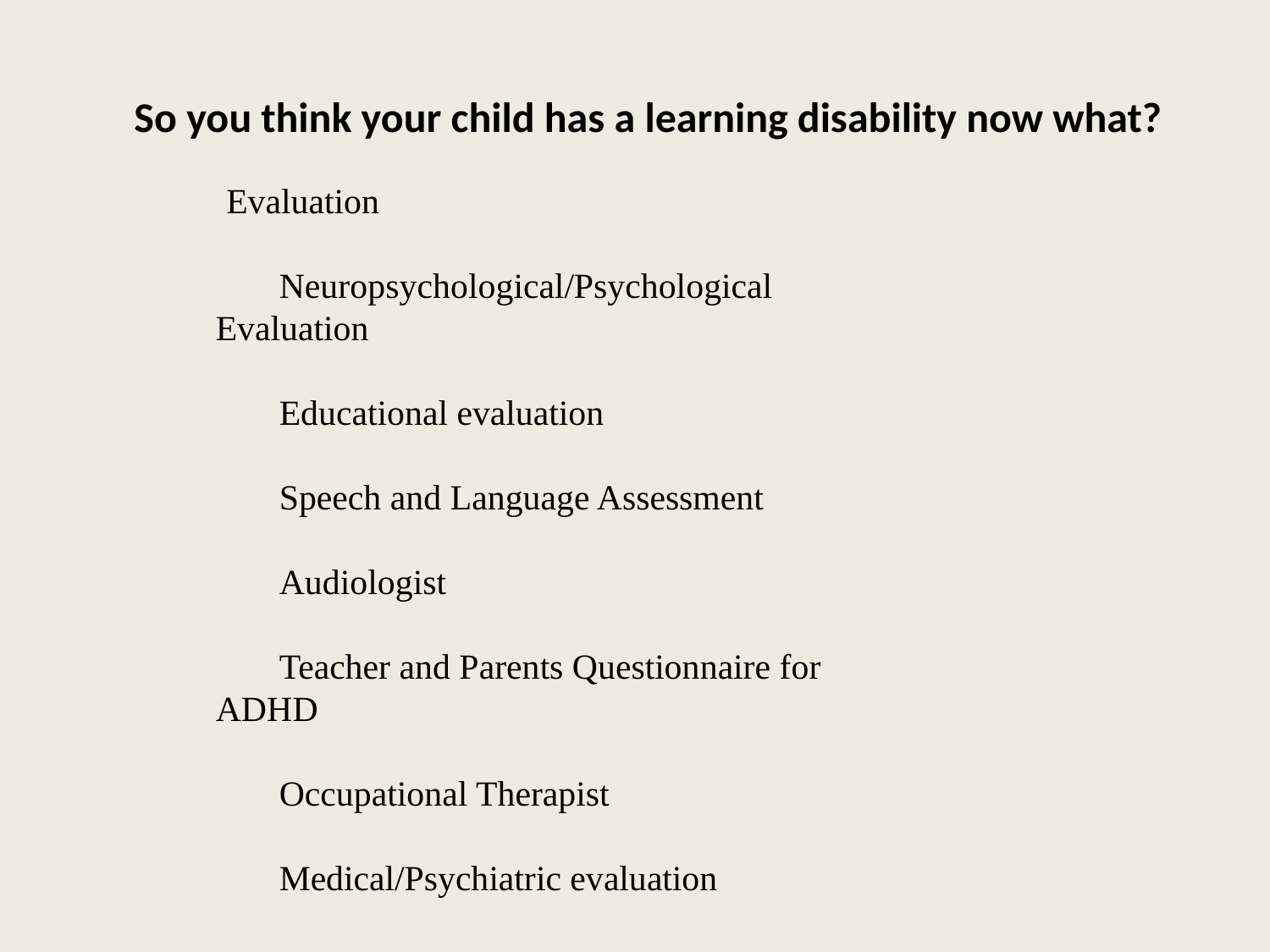

So you think your child has a learning disability now what?
Evaluation

Neuropsychological/Psychological Evaluation

Educational evaluation

Speech and Language Assessment

Audiologist

Teacher and Parents Questionnaire for ADHD

Occupational Therapist

Medical/Psychiatric evaluation